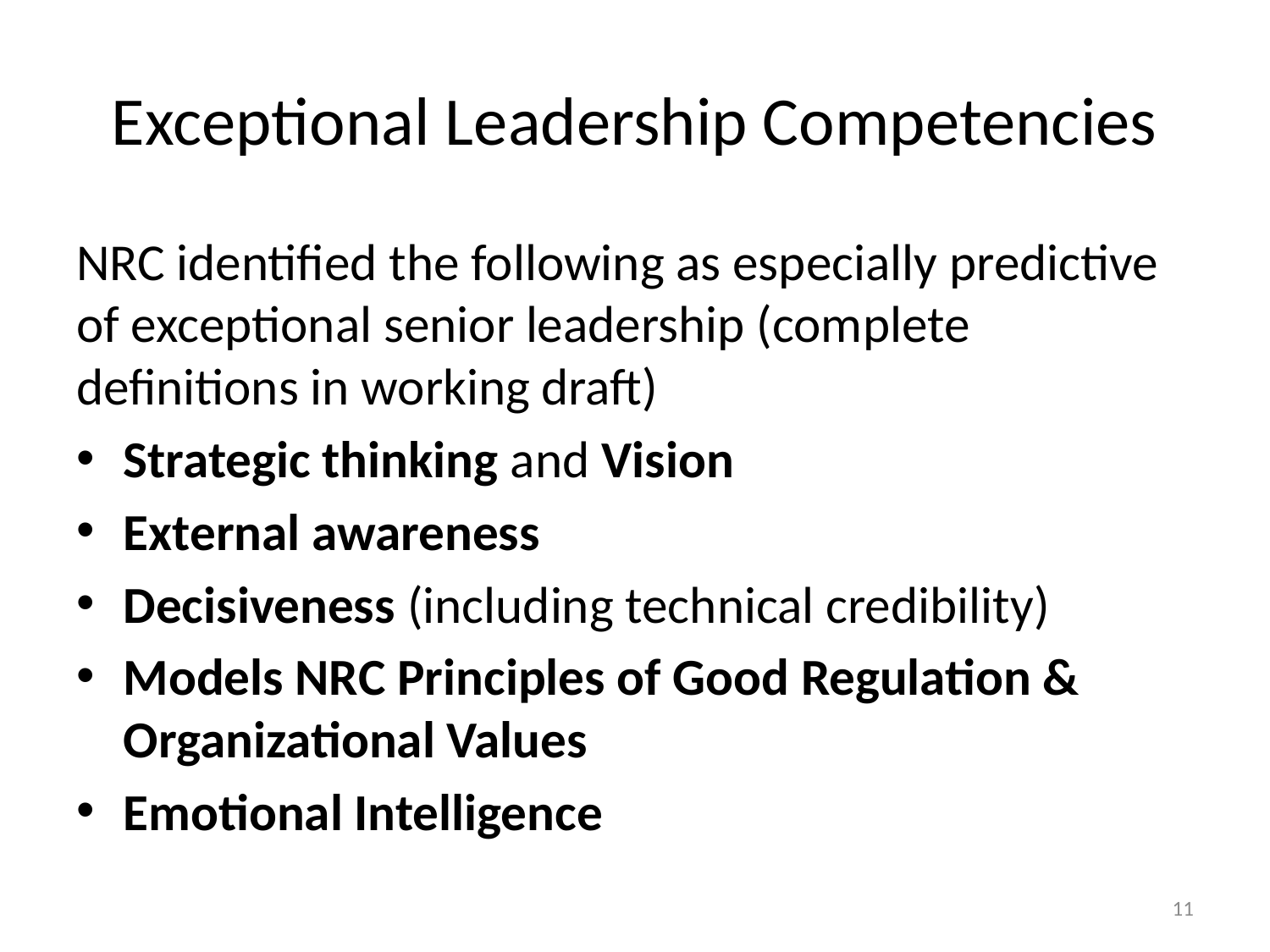

# Exceptional Leadership Competencies
NRC identified the following as especially predictive of exceptional senior leadership (complete definitions in working draft)
Strategic thinking and Vision
External awareness
Decisiveness (including technical credibility)
Models NRC Principles of Good Regulation & Organizational Values
Emotional Intelligence
11